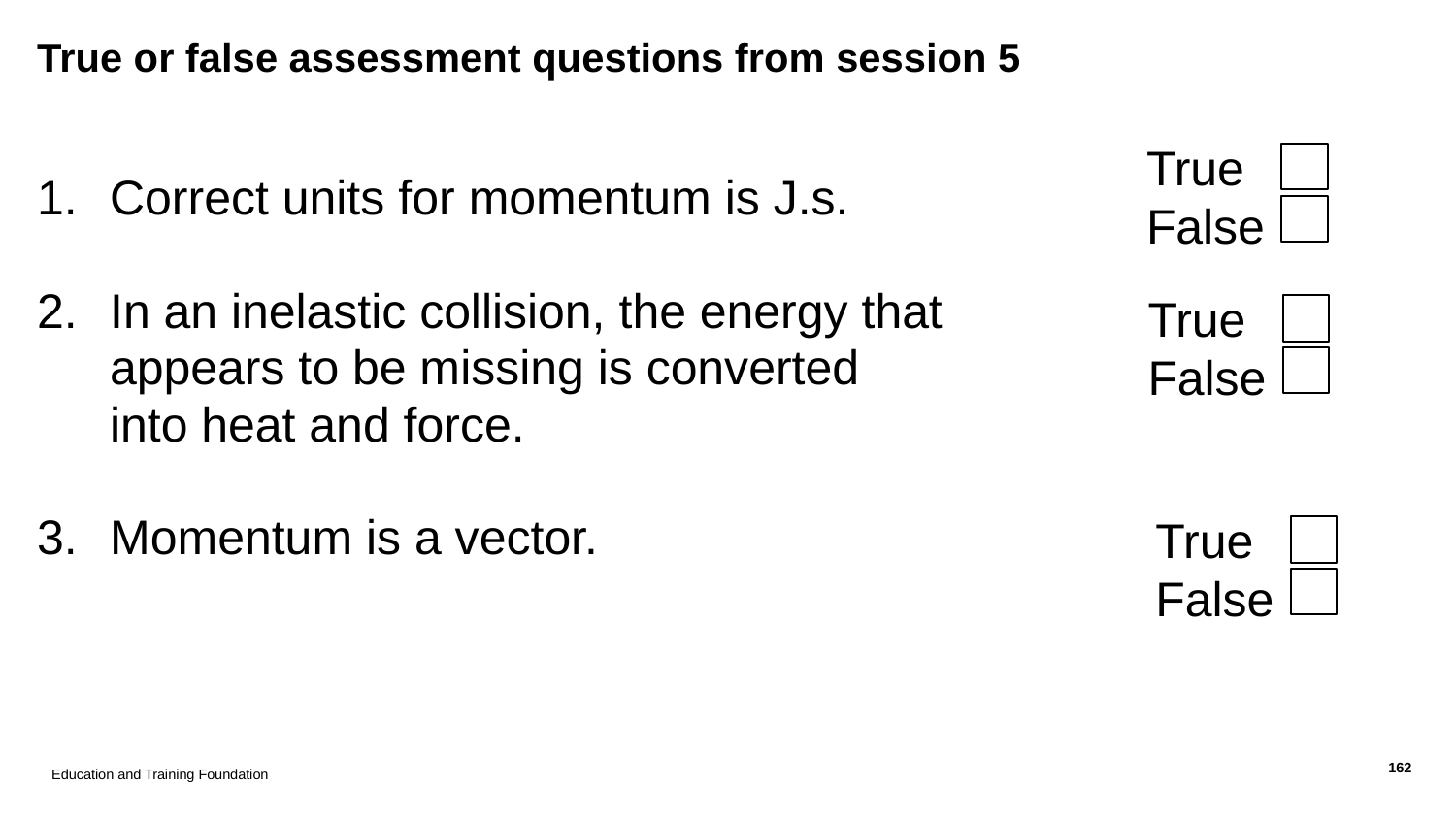

# True or false assessment questions from session 5
True
False

Correct units for momentum is J.s.
In an inelastic collision, the energy that appears to be missing is converted into heat and force.
Momentum is a vector.
True
False

True
False

Education and Training Foundation
162